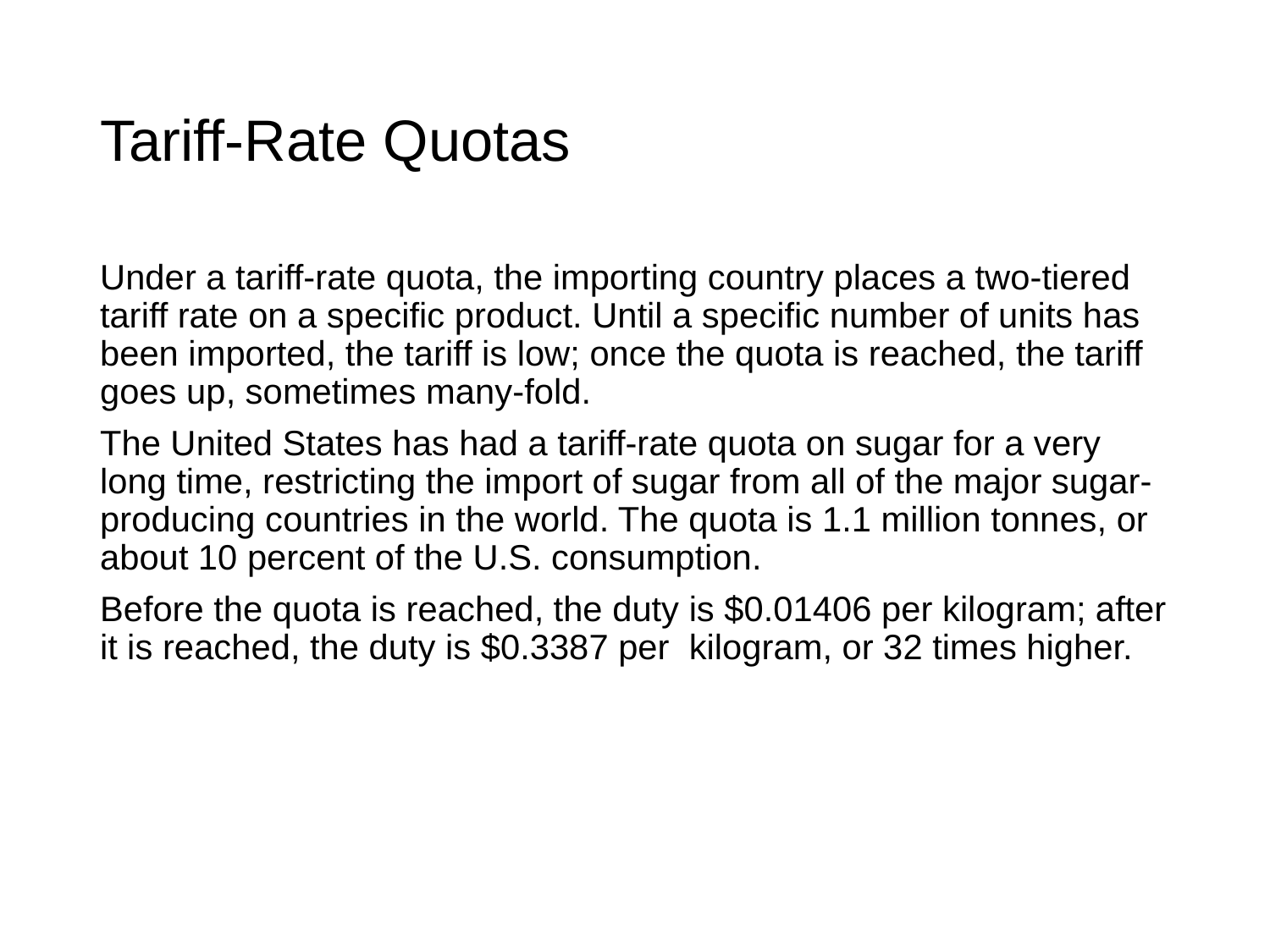

# Tariff-Rate Quotas
Under a tariff-rate quota, the importing country places a two-tiered tariff rate on a specific product. Until a specific number of units has been imported, the tariff is low; once the quota is reached, the tariff goes up, sometimes many-fold.
The United States has had a tariff-rate quota on sugar for a very long time, restricting the import of sugar from all of the major sugar-producing countries in the world. The quota is 1.1 million tonnes, or about 10 percent of the U.S. consumption.
Before the quota is reached, the duty is $0.01406 per kilogram; after it is reached, the duty is $0.3387 per  kilogram, or 32 times higher.